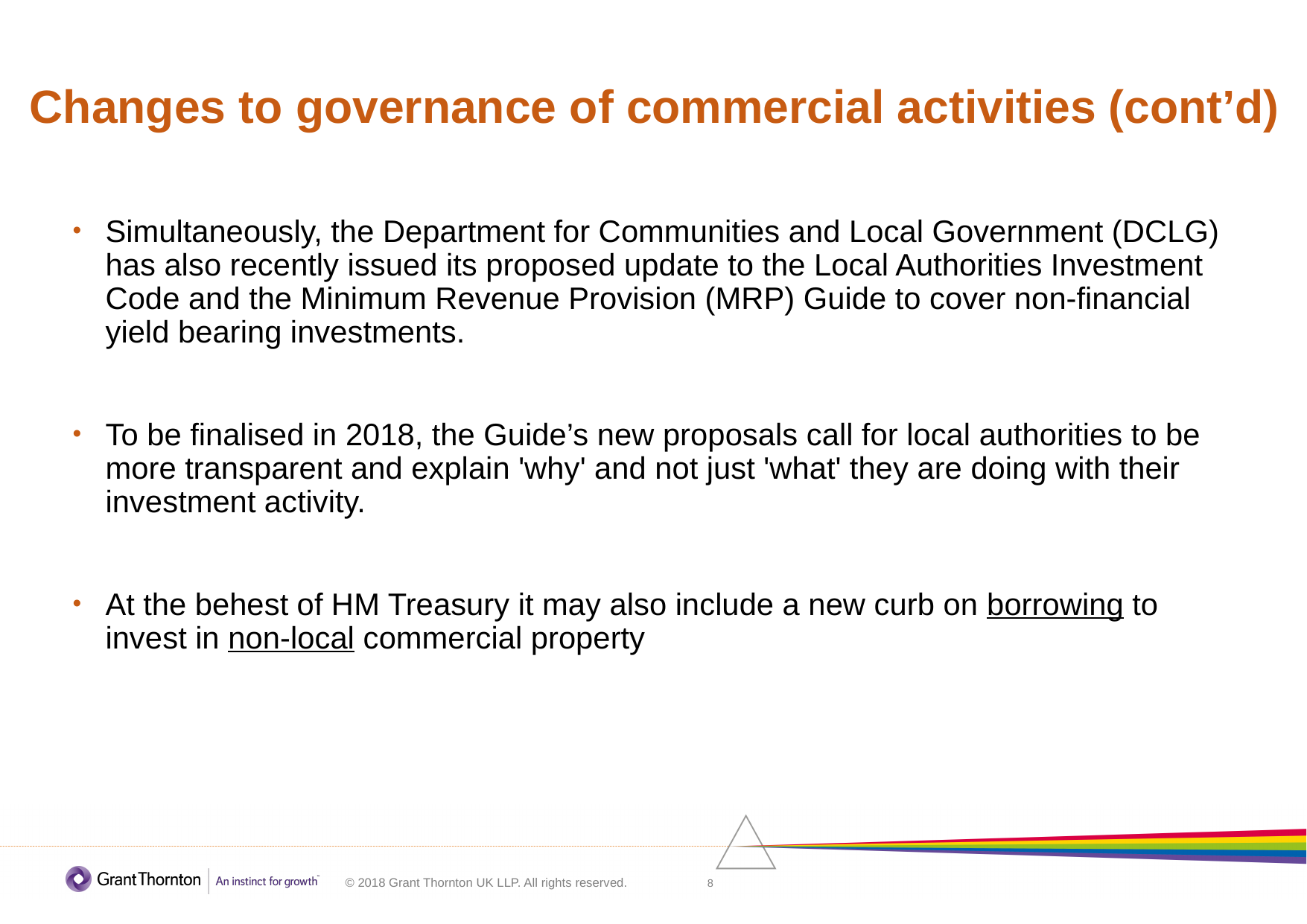

# Changes to governance of commercial activities (cont’d)
Simultaneously, the Department for Communities and Local Government (DCLG) has also recently issued its proposed update to the Local Authorities Investment Code and the Minimum Revenue Provision (MRP) Guide to cover non-financial yield bearing investments.

To be finalised in 2018, the Guide’s new proposals call for local authorities to be more transparent and explain 'why' and not just 'what' they are doing with their investment activity.

At the behest of HM Treasury it may also include a new curb on borrowing to invest in non-local commercial property

8